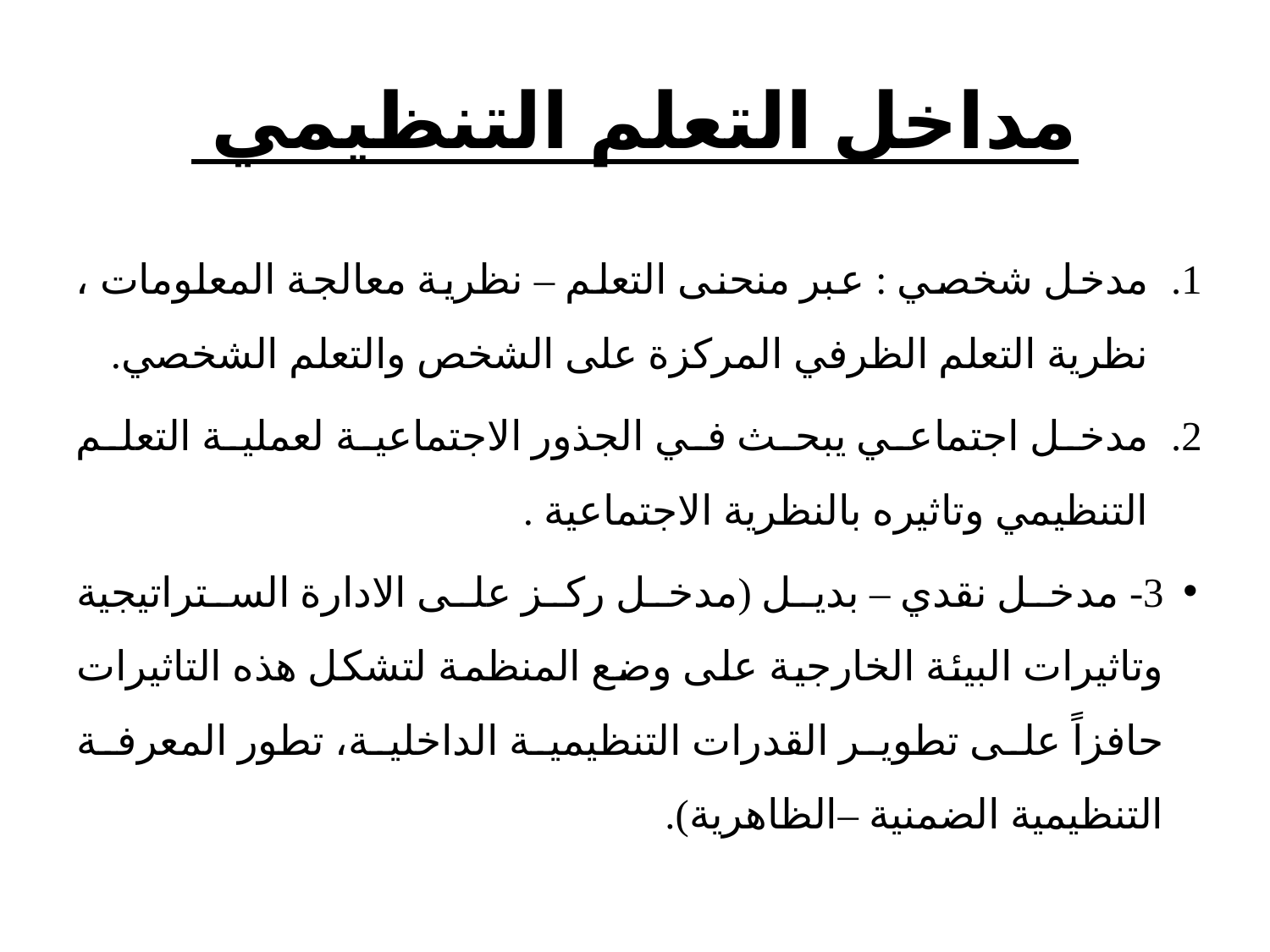

# مداخل التعلم التنظيمي
مدخل شخصي : عبر منحنى التعلم – نظرية معالجة المعلومات ، نظرية التعلم الظرفي المركزة على الشخص والتعلم الشخصي.
مدخل اجتماعي يبحث في الجذور الاجتماعية لعملية التعلم التنظيمي وتاثيره بالنظرية الاجتماعية .
3- مدخل نقدي – بديل (مدخل ركز على الادارة الستراتيجية وتاثيرات البيئة الخارجية على وضع المنظمة لتشكل هذه التاثيرات حافزاً على تطوير القدرات التنظيمية الداخلية، تطور المعرفة التنظيمية الضمنية –الظاهرية).